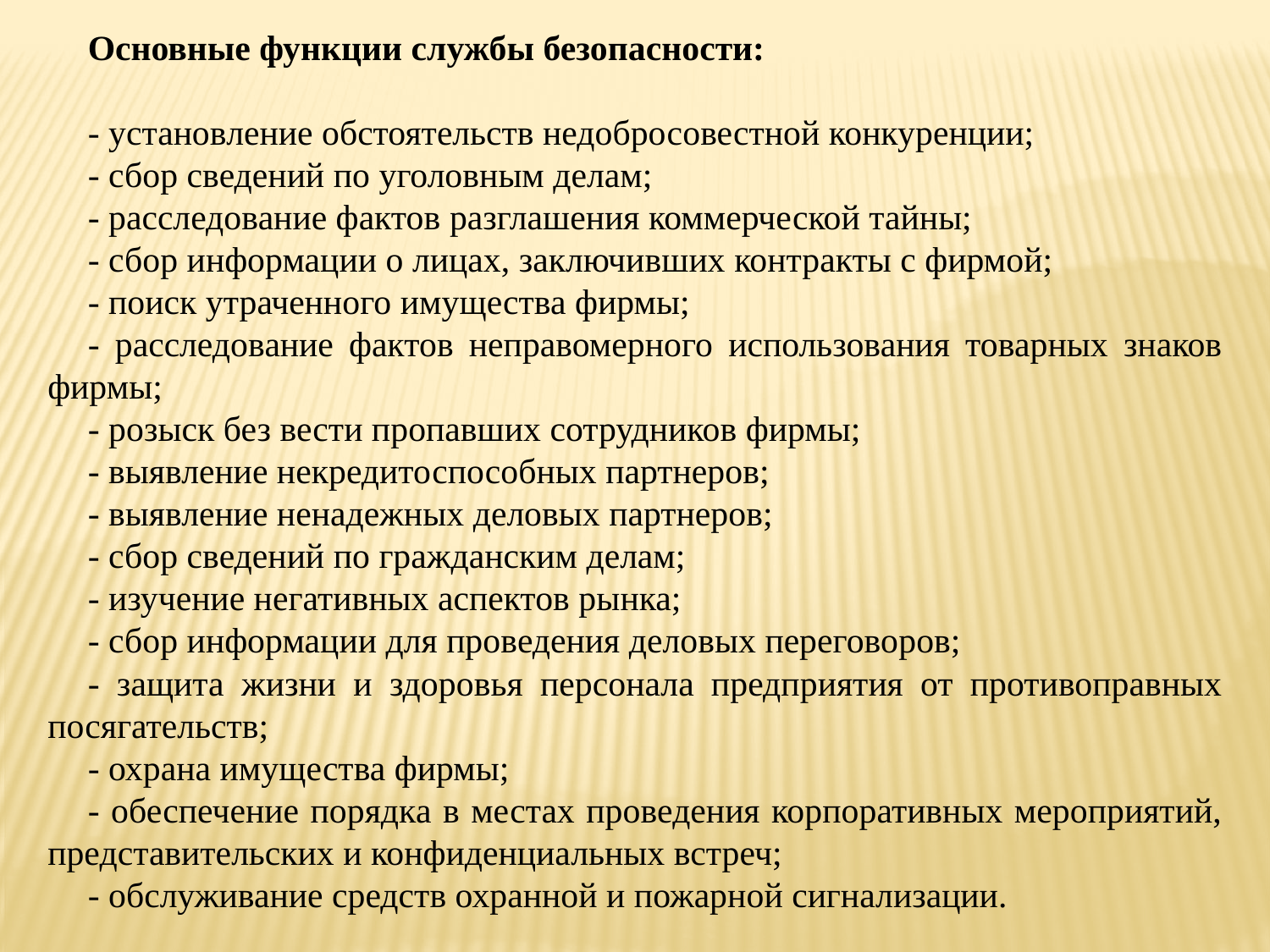

Основные функции службы безопасности:

- установление обстоятельств недобросовестной конкуренции;
- сбор сведений по уголовным делам;
- расследование фактов разглашения коммерческой тайны;
- сбор информации о лицах, заключивших контракты с фирмой;
- поиск утраченного имущества фирмы;
- расследование фактов неправомерного использования товарных знаков фирмы;
- розыск без вести пропавших сотрудников фирмы;
- выявление некредитоспособных партнеров;
- выявление ненадежных деловых партнеров;
- сбор сведений по гражданским делам;
- изучение негативных аспектов рынка;
- сбор информации для проведения деловых переговоров;
- защита жизни и здоровья персонала предприятия от противоправных посягательств;
- охрана имущества фирмы;
- обеспечение порядка в местах проведения корпоративных мероприятий, представительских и конфиденциальных встреч;
- обслуживание средств охранной и пожарной сигнализации.